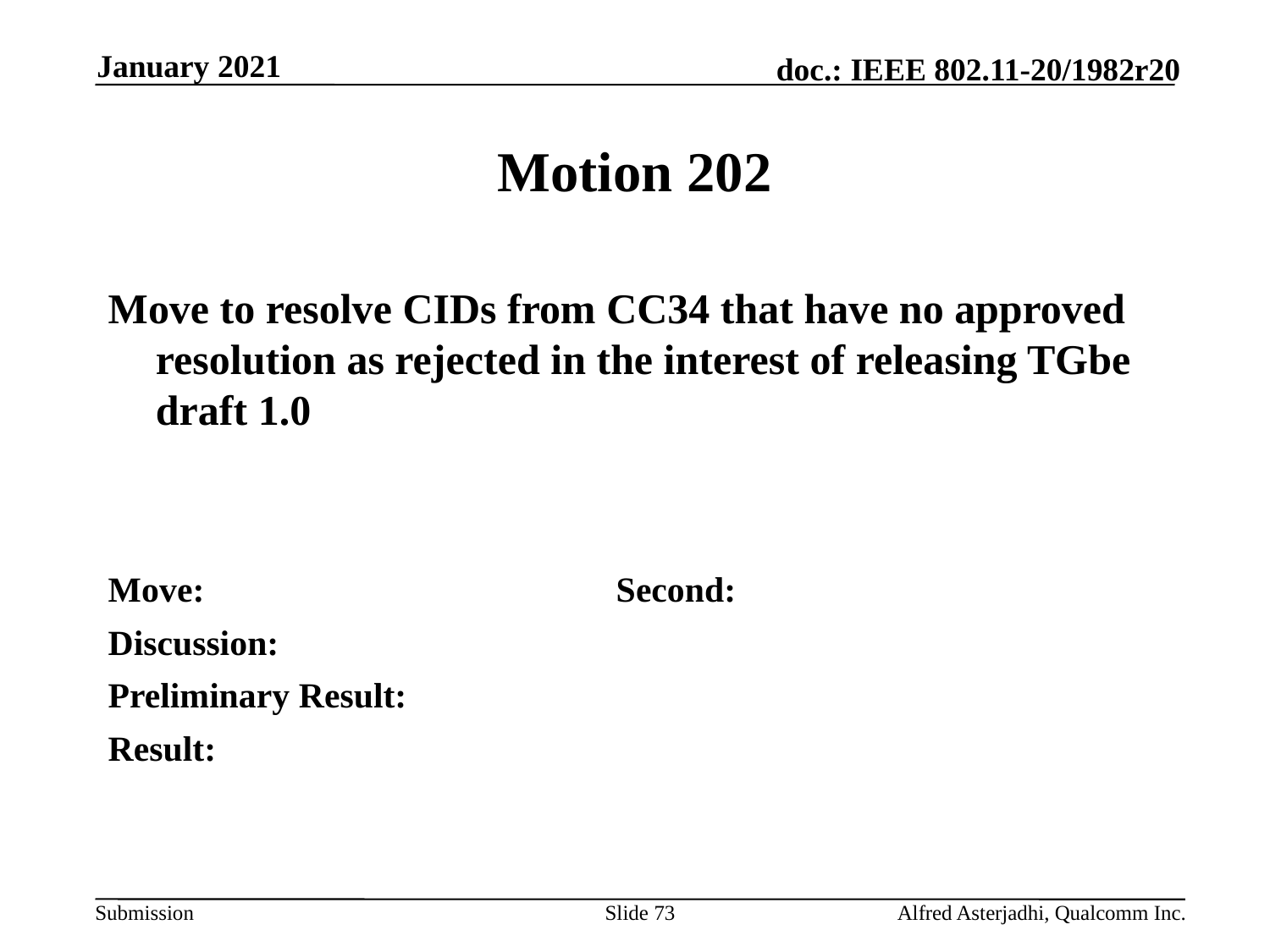

January 2021
# Motion 202
Move to resolve CIDs from CC34 that have no approved resolution as rejected in the interest of releasing TGbe draft 1.0

Move: 				Second:
Discussion:
Preliminary Result:
Result:

Slide 73
Alfred Asterjadhi, Qualcomm Inc.